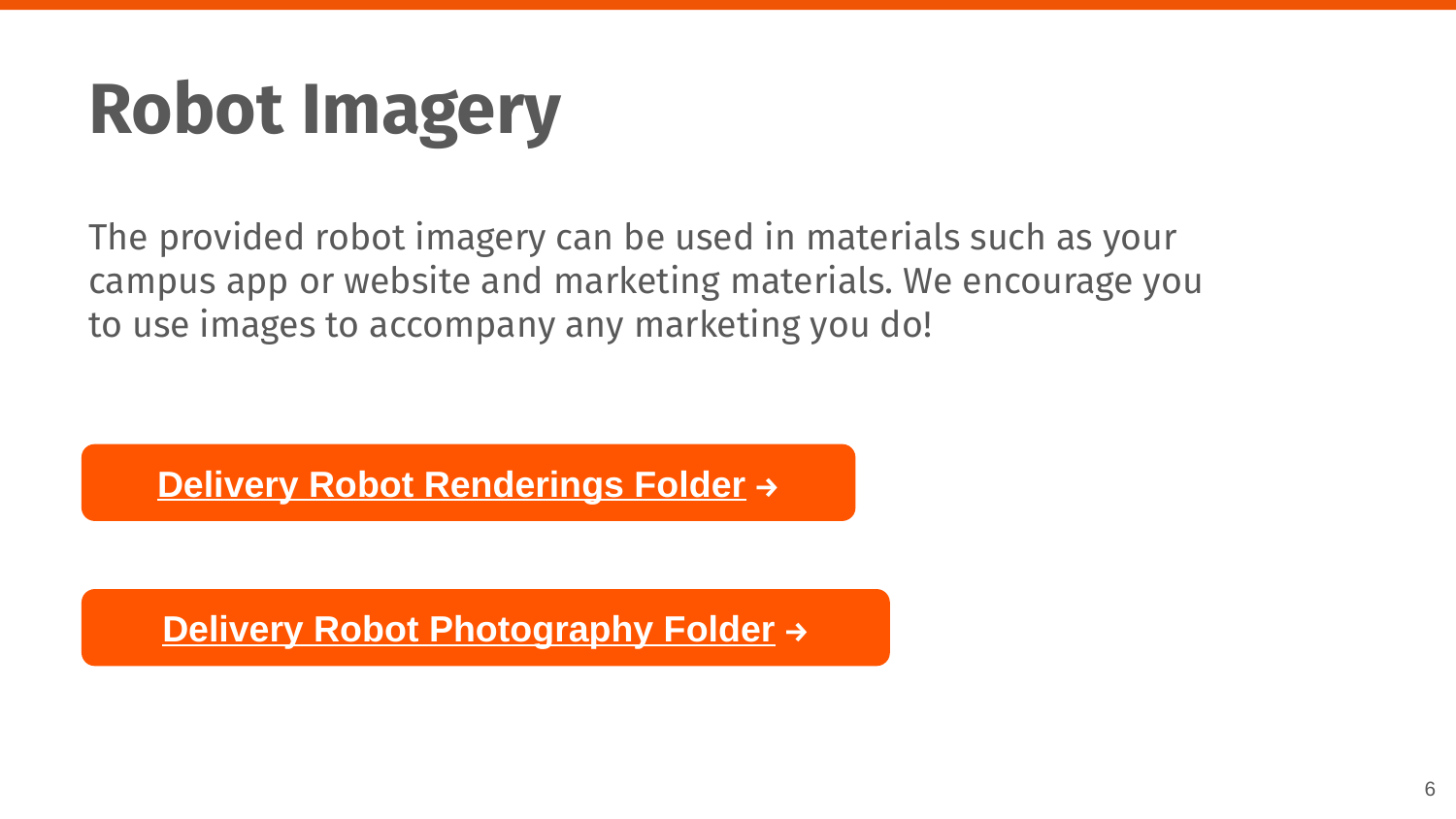

Robot Imagery
The provided robot imagery can be used in materials such as your campus app or website and marketing materials. We encourage you to use images to accompany any marketing you do!

Delivery Robot Renderings Folder →
Delivery Robot Photography Folder →
6